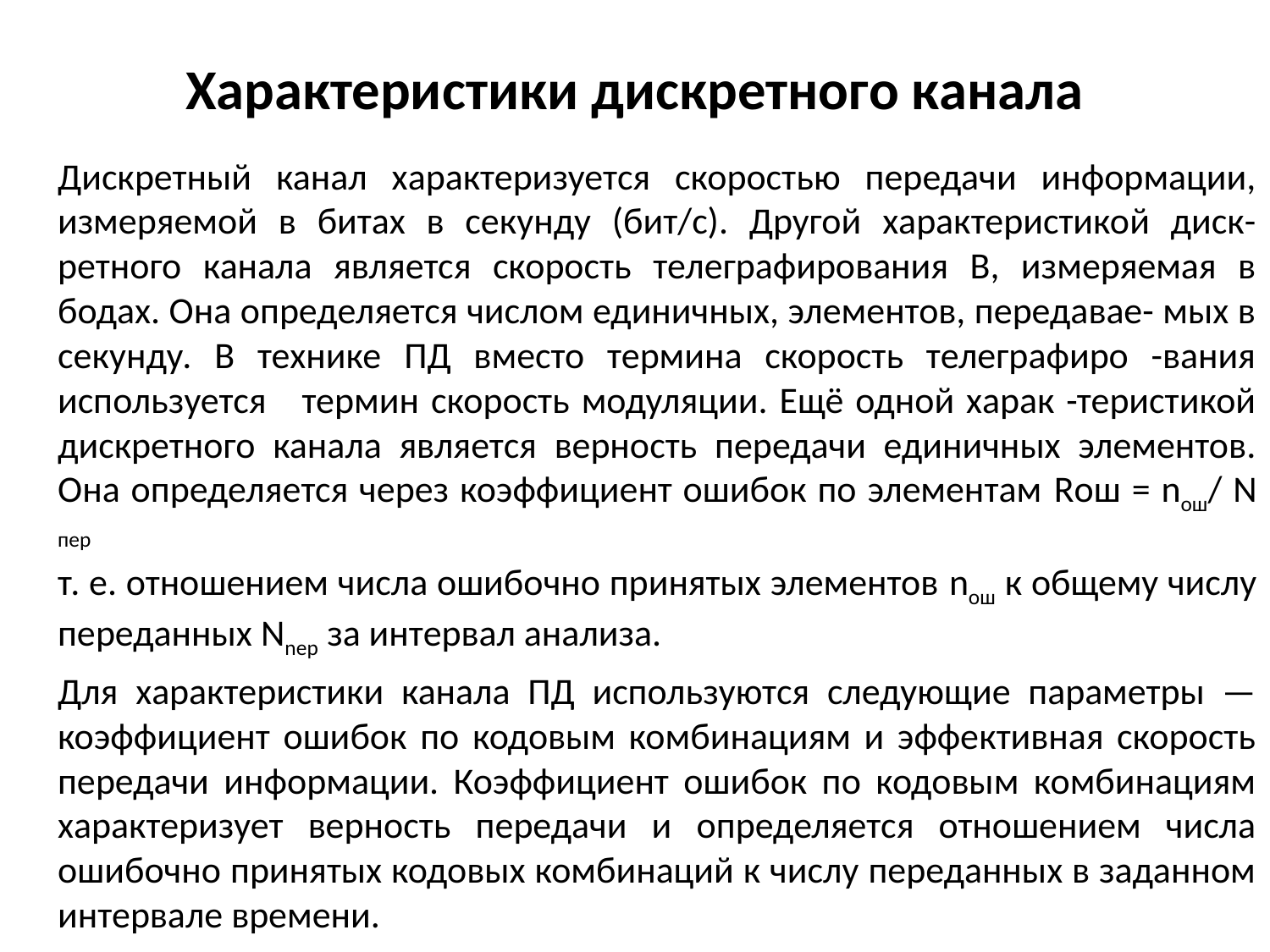

# Характеристики дискретного канала
	Дискретный канал характеризуется скоростью передачи информации, измеряемой в битах в секунду (бит/с). Другой характеристикой диск- ретного канала является скорость телеграфирования В, измеряемая в бодах. Она определяется числом единичных, элементов, передавае- мых в секунду. В технике ПД вместо термина скорость телеграфиро -вания используется   термин скорость модуляции. Ещё одной харак -теристикой дискретного канала является верность передачи единичных элементов. Она определяется через коэффициент ошибок по элементам Rош = nош/ N пер
	т. е. отношением числа ошибочно принятых элементов nош к общему числу переданных Nnep за интервал анализа.
	Для характеристики канала ПД используются следующие параметры — коэффициент ошибок по кодовым комбинациям и эффективная скорость передачи информации. Коэффициент ошибок по кодовым комбинациям характеризует верность передачи и определяется отношением числа ошибочно принятых кодовых комбинаций к числу переданных в заданном интервале времени.